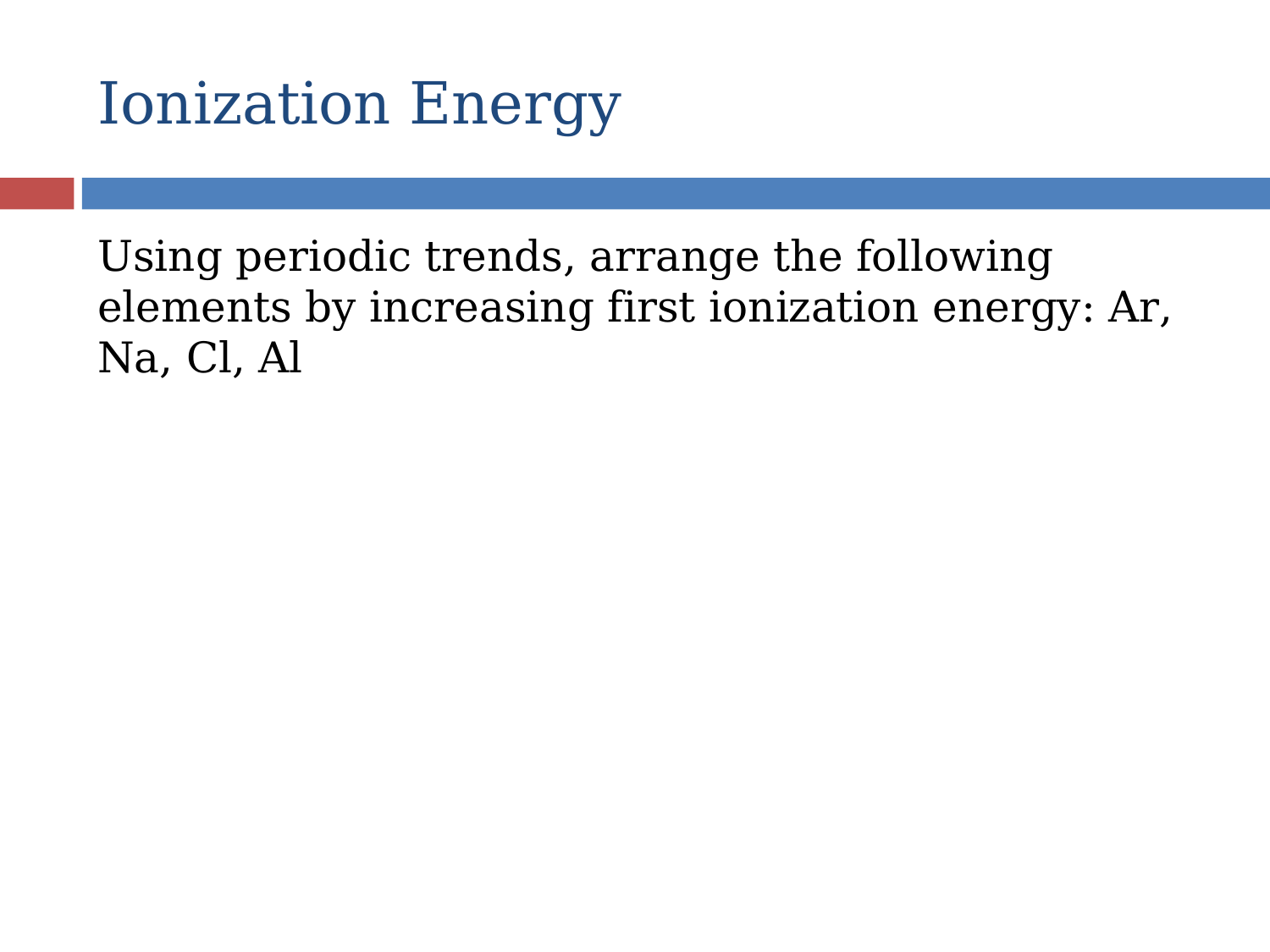

# Ionization Energy
Using periodic trends, arrange the following elements by increasing first ionization energy: Ar, Na, Cl, Al